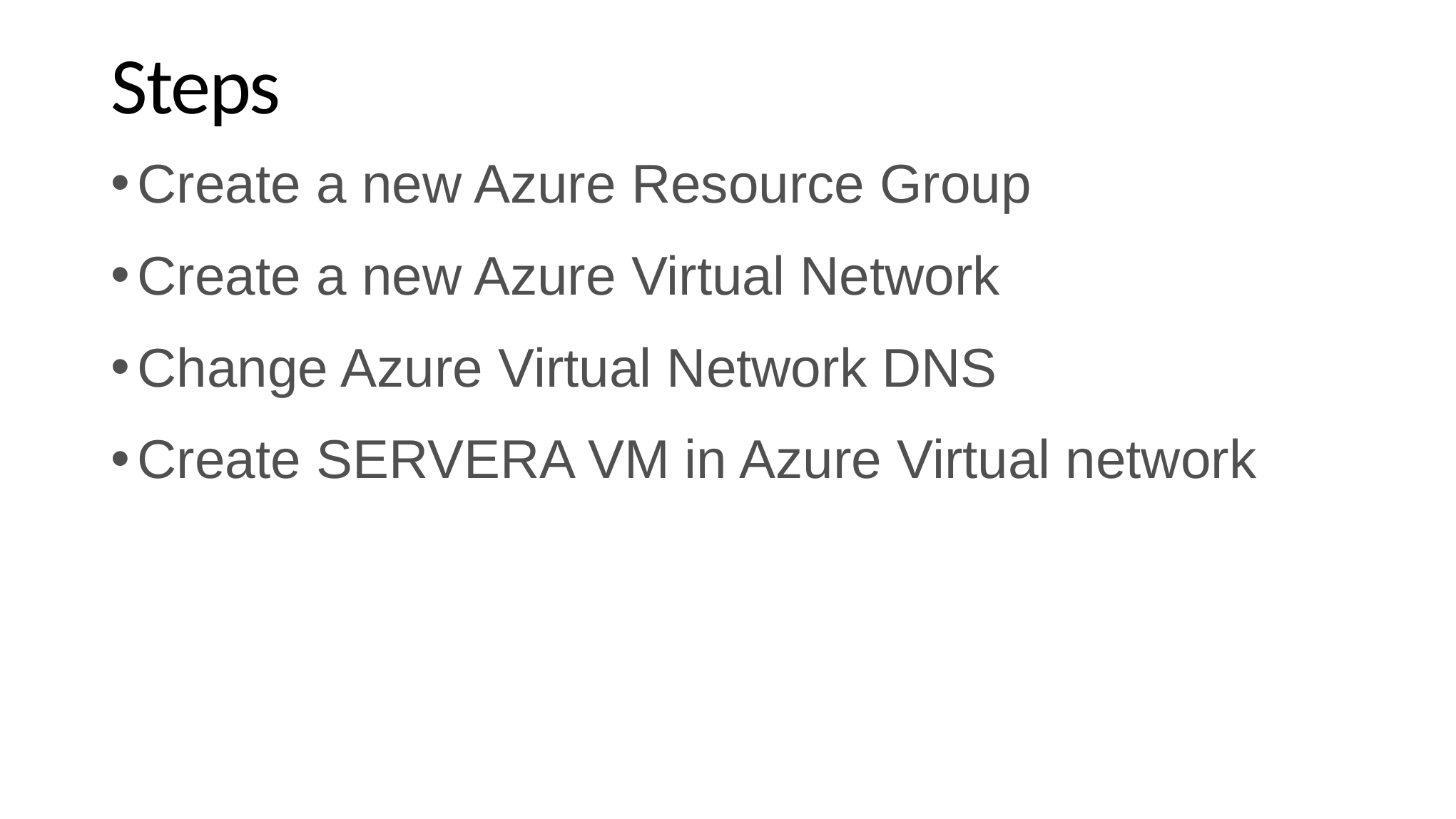

# Steps
Create a new Azure Resource Group
Create a new Azure Virtual Network
Change Azure Virtual Network DNS
Create SERVERA VM in Azure Virtual network